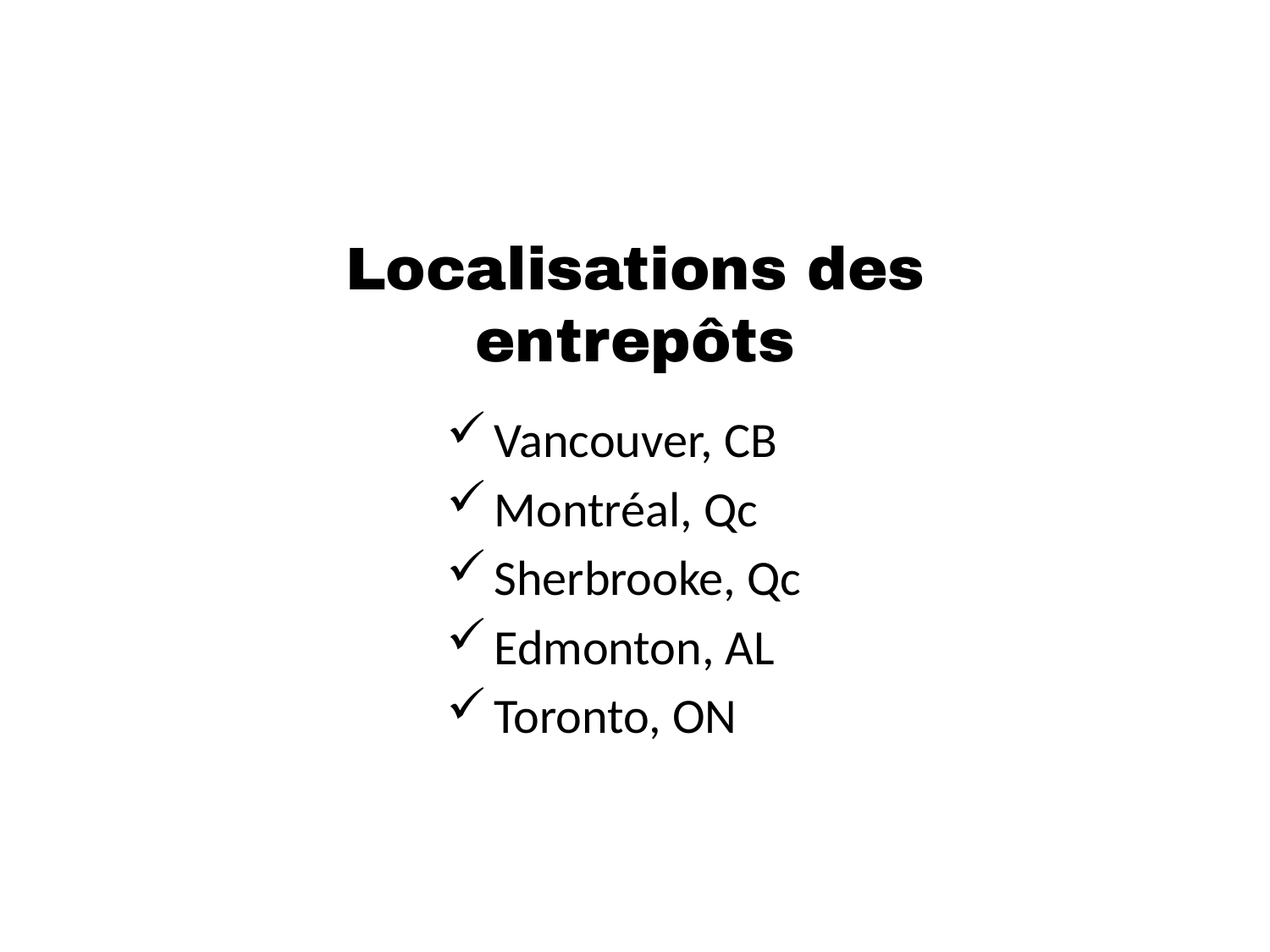

# Localisations des entrepôts
Vancouver, CB
Montréal, Qc
Sherbrooke, Qc
Edmonton, AL
Toronto, ON